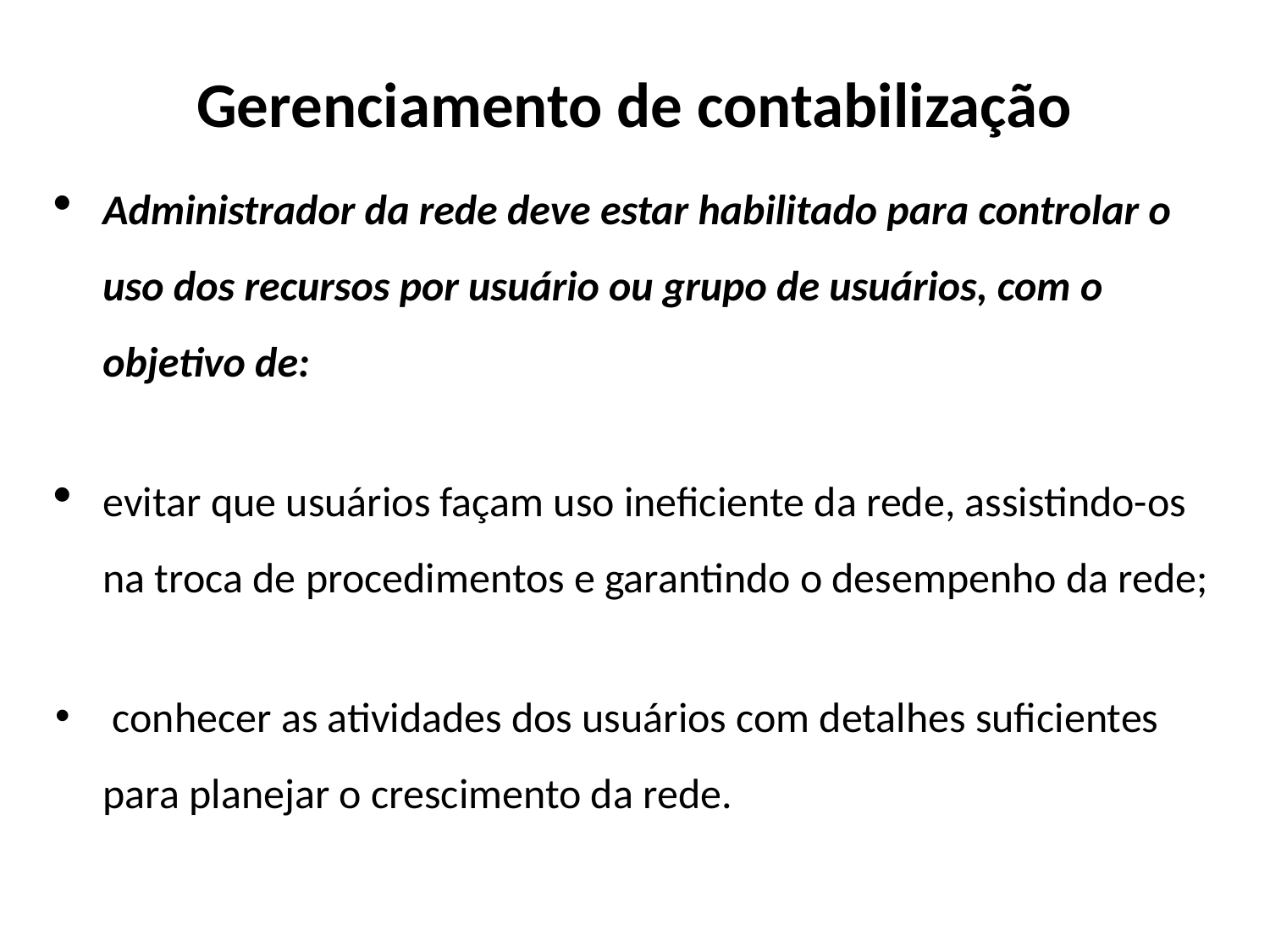

Gerenciamento de contabilização
Administrador da rede deve estar habilitado para controlar o uso dos recursos por usuário ou grupo de usuários, com o objetivo de:

evitar que usuários façam uso ineficiente da rede, assistindo-os na troca de procedimentos e garantindo o desempenho da rede;

 conhecer as atividades dos usuários com detalhes suficientes para planejar o crescimento da rede.